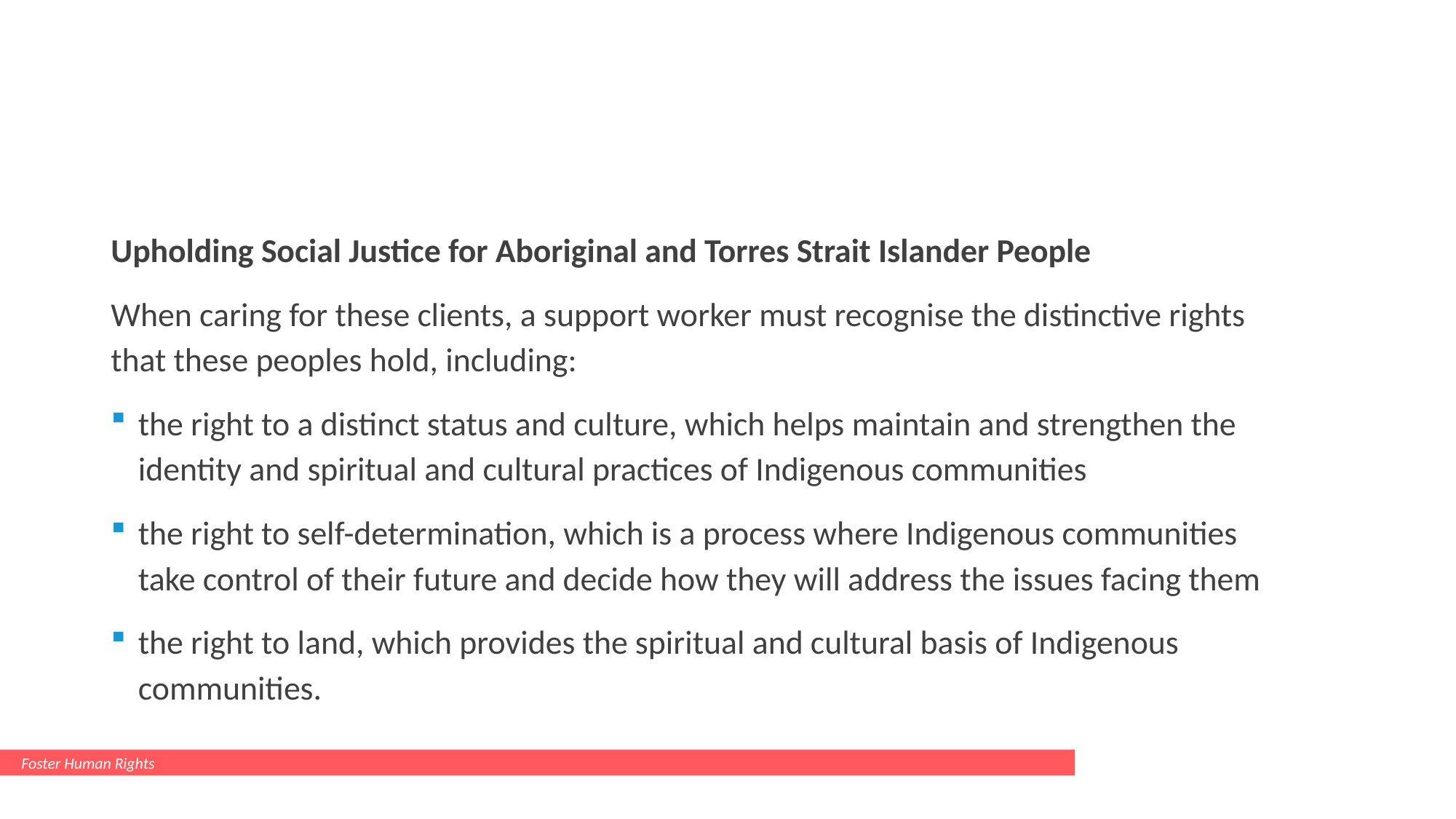

#
Upholding Social Justice for Aboriginal and Torres Strait Islander People
When caring for these clients, a support worker must recognise the distinctive rights that these peoples hold, including:
the right to a distinct status and culture, which helps maintain and strengthen the identity and spiritual and cultural practices of Indigenous communities
the right to self-determination, which is a process where Indigenous communities take control of their future and decide how they will address the issues facing them
the right to land, which provides the spiritual and cultural basis of Indigenous communities.
Foster Human Rights